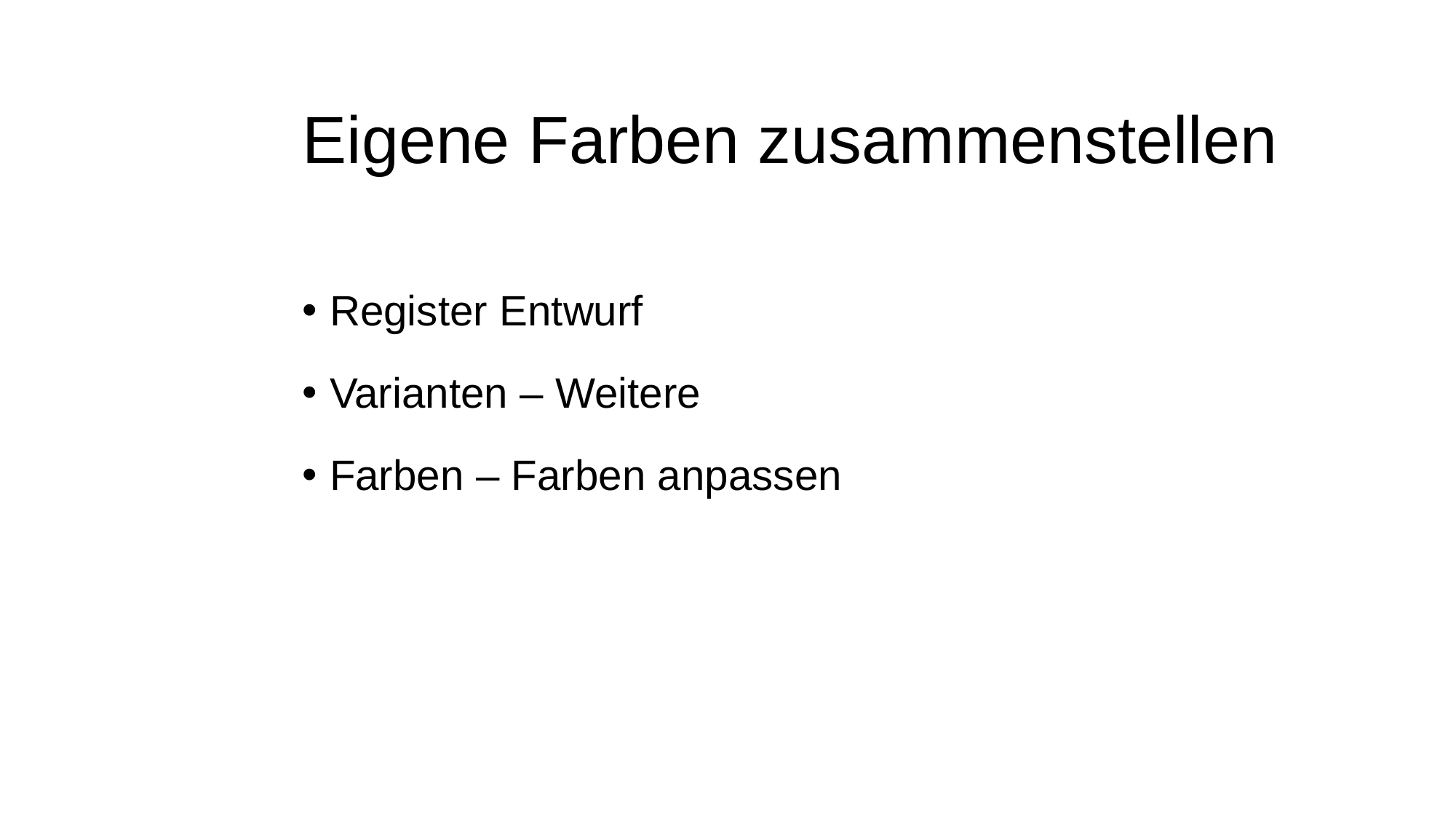

# Eigene Farben zusammenstellen
Register Entwurf
Varianten – Weitere
Farben – Farben anpassen